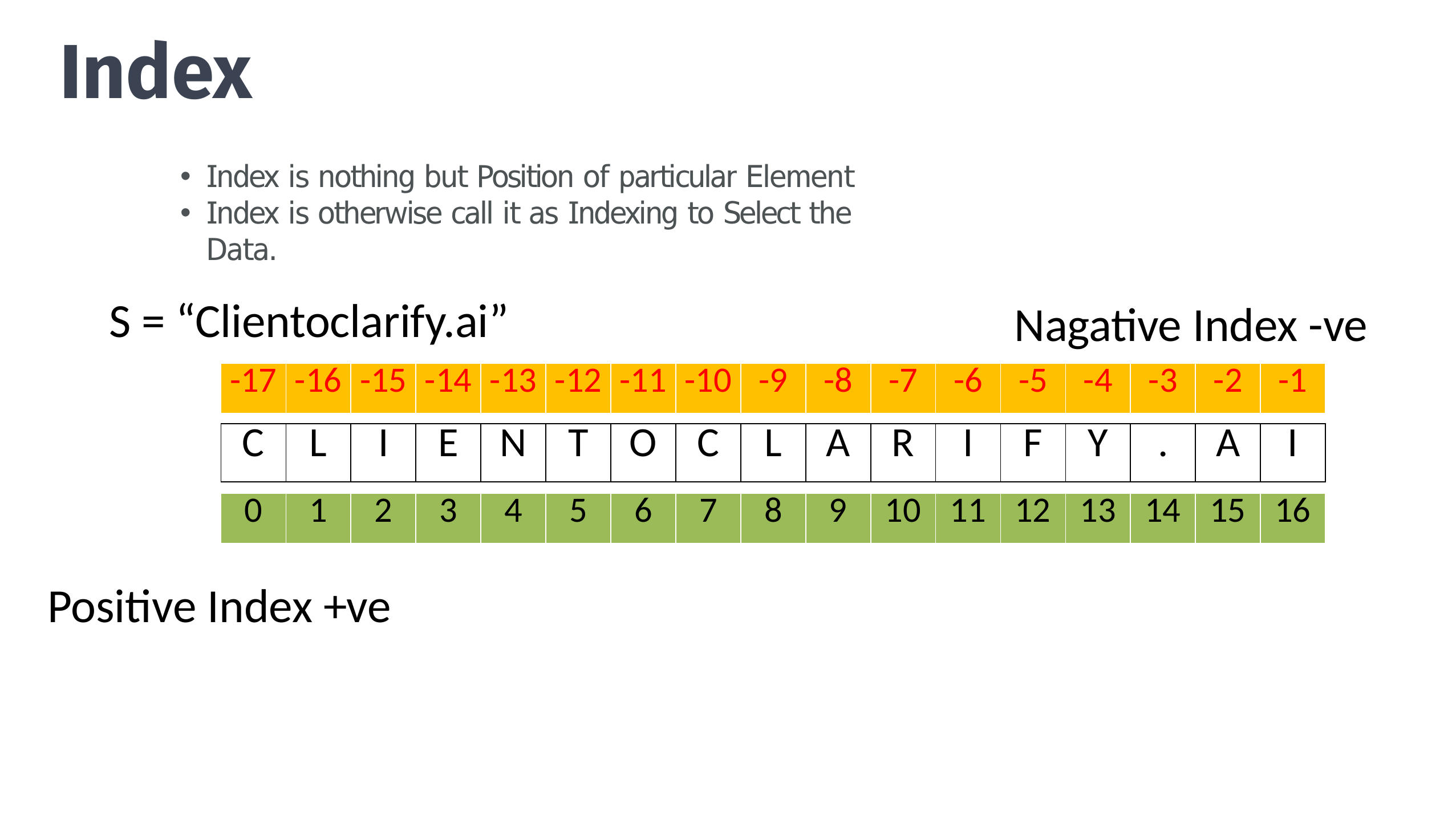

# Index
Index is nothing but Position of particular Element
Index is otherwise call it as Indexing to Select the Data.
S = “Clientoclarify.ai”
Nagative Index -ve
| -17 | -16 | -15 | -14 | -13 | -12 | -11 | -10 | -9 | -8 | -7 | -6 | -5 | -4 | -3 | -2 | -1 |
| --- | --- | --- | --- | --- | --- | --- | --- | --- | --- | --- | --- | --- | --- | --- | --- | --- |
| C | L | I | E | N | T | O | C | L | A | R | I | F | Y | . | A | I |
| --- | --- | --- | --- | --- | --- | --- | --- | --- | --- | --- | --- | --- | --- | --- | --- | --- |
| 0 | 1 | 2 | 3 | 4 | 5 | 6 | 7 | 8 | 9 | 10 | 11 | 12 | 13 | 14 | 15 | 16 |
| --- | --- | --- | --- | --- | --- | --- | --- | --- | --- | --- | --- | --- | --- | --- | --- | --- |
Positive Index +ve